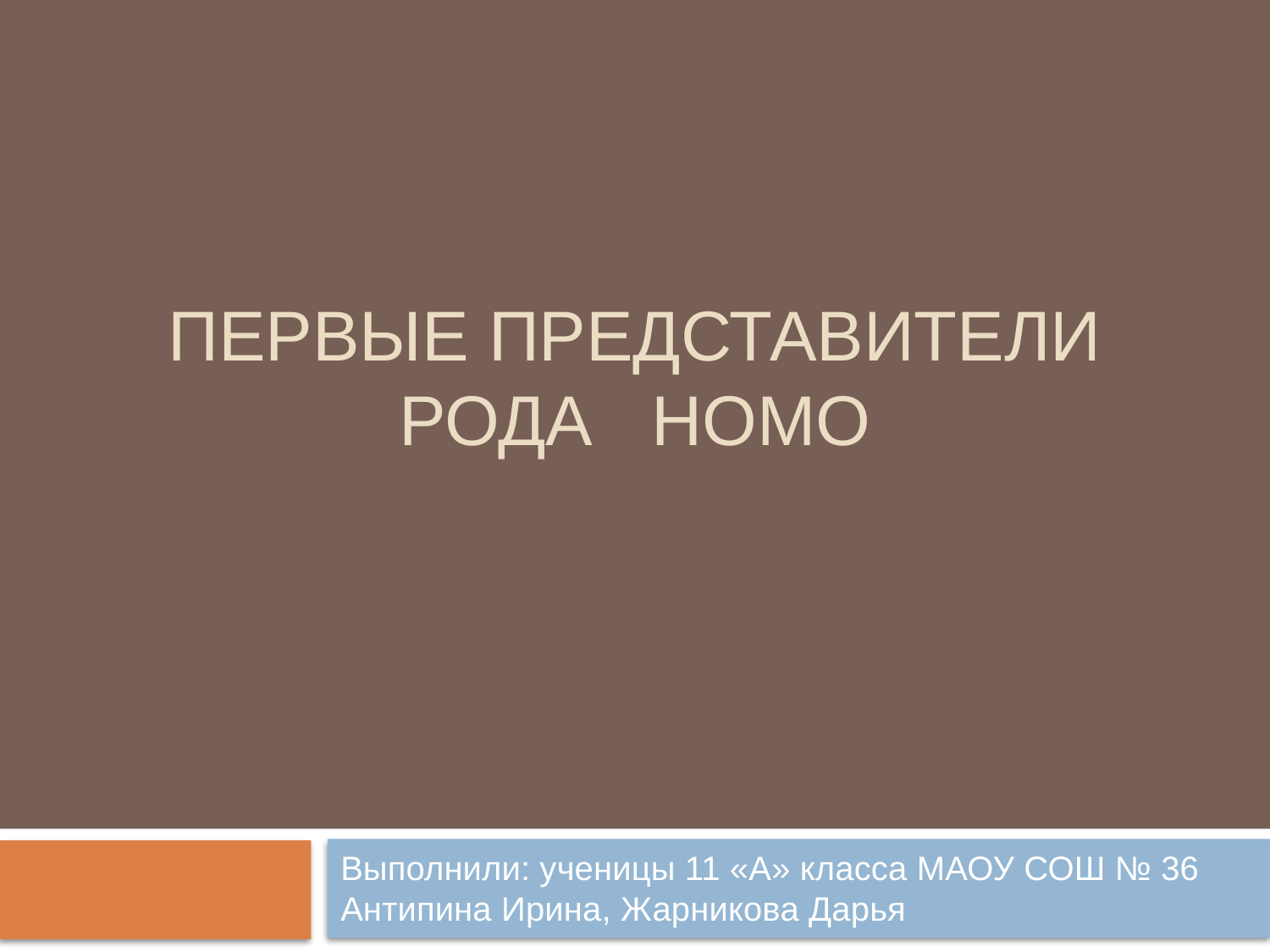

# Первые представители рода   Homo
Выполнили: ученицы 11 «А» класса МАОУ СОШ № 36 Антипина Ирина, Жарникова Дарья